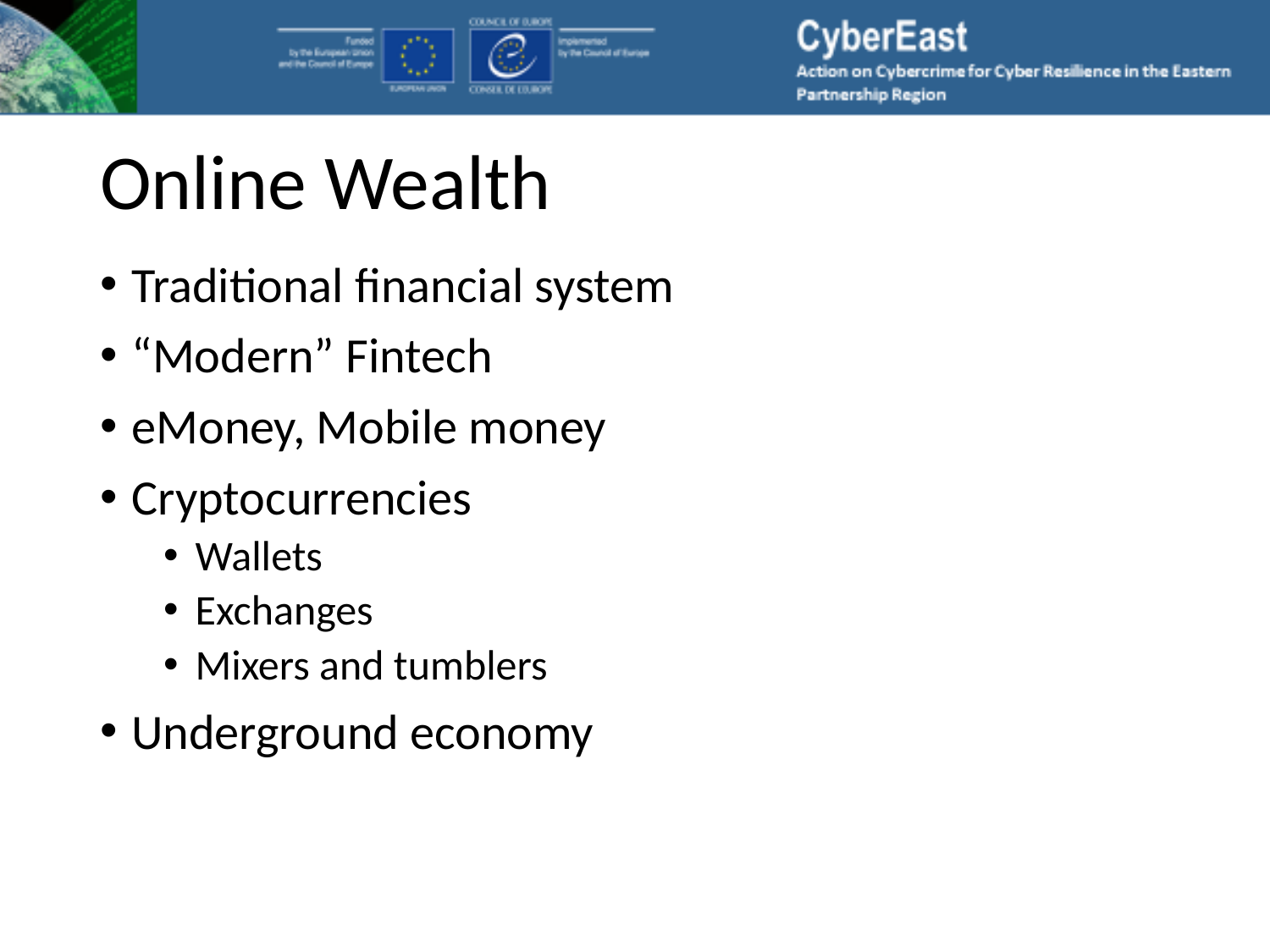

# Online Wealth
Traditional financial system
“Modern” Fintech
eMoney, Mobile money
Cryptocurrencies
Wallets
Exchanges
Mixers and tumblers
Underground economy